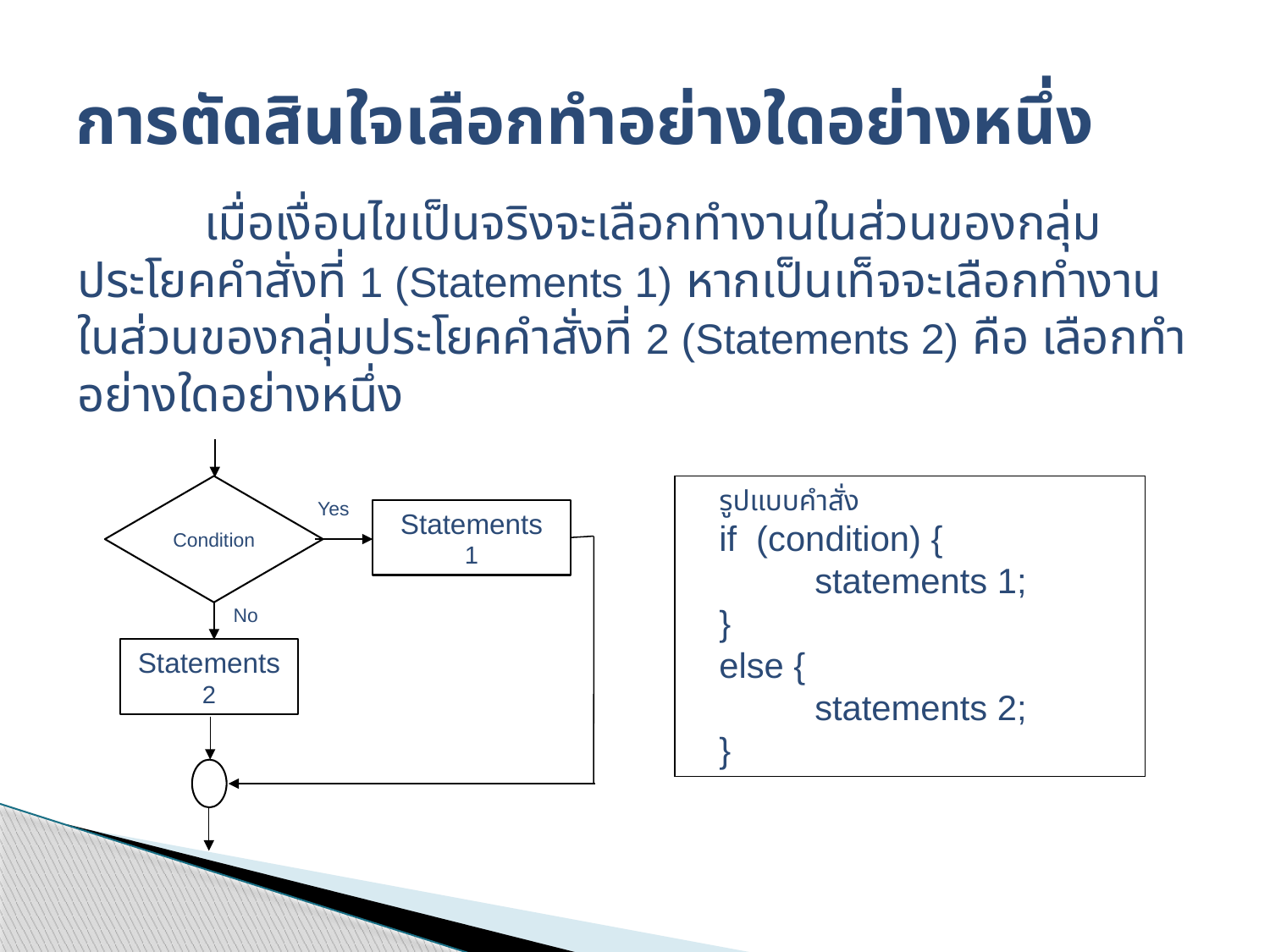

# การตัดสินใจเลือกทำอย่างใดอย่างหนึ่ง
	เมื่อเงื่อนไขเป็นจริงจะเลือกทำงานในส่วนของกลุ่มประโยคคำสั่งที่ 1 (Statements 1) หากเป็นเท็จจะเลือกทำงานในส่วนของกลุ่มประโยคคำสั่งที่ 2 (Statements 2) คือ เลือกทำอย่างใดอย่างหนึ่ง
Condition
Yes
No
Statements
1
Statements2

รูปแบบคำสั่ง
if  (condition) {
	statements 1;
}
else {
	statements 2;
}